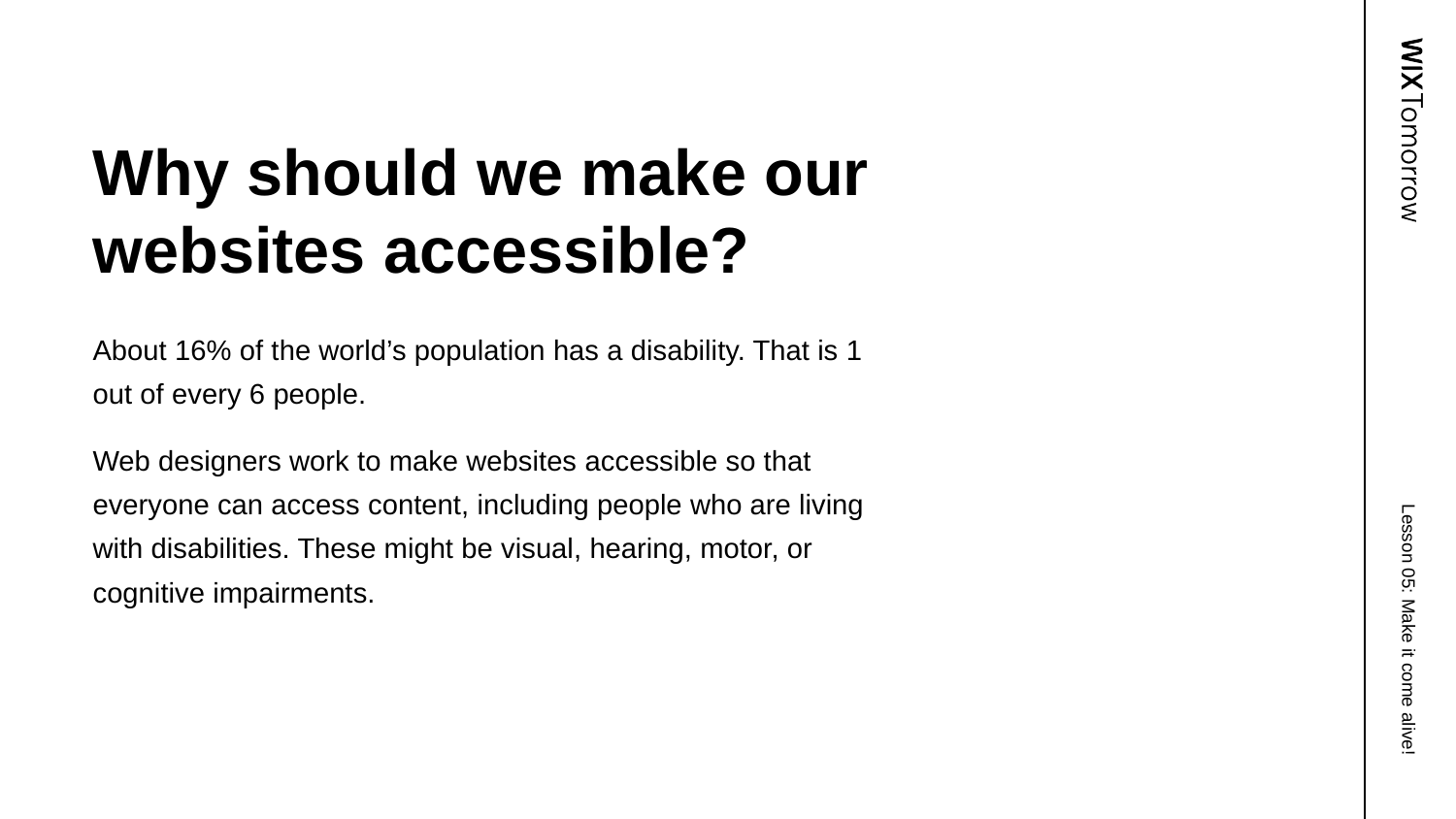

# Why should we make our websites accessible?
About 16% of the world’s population has a disability. That is 1 out of every 6 people.
Web designers work to make websites accessible so that everyone can access content, including people who are living with disabilities. These might be visual, hearing, motor, or cognitive impairments.